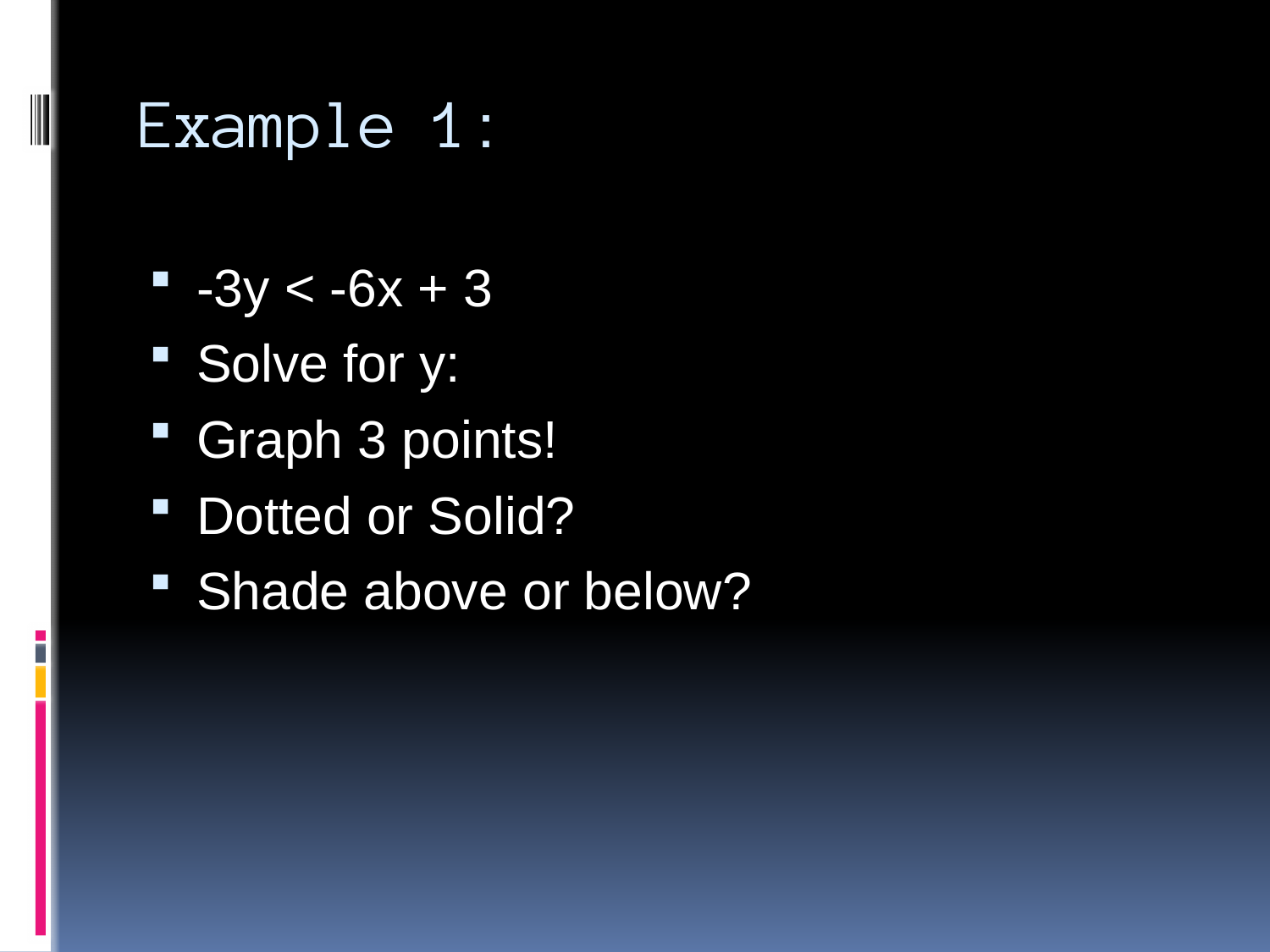

# Example 1:
-3y < -6x + 3
Solve for y:
Graph 3 points!
Dotted or Solid?
Shade above or below?